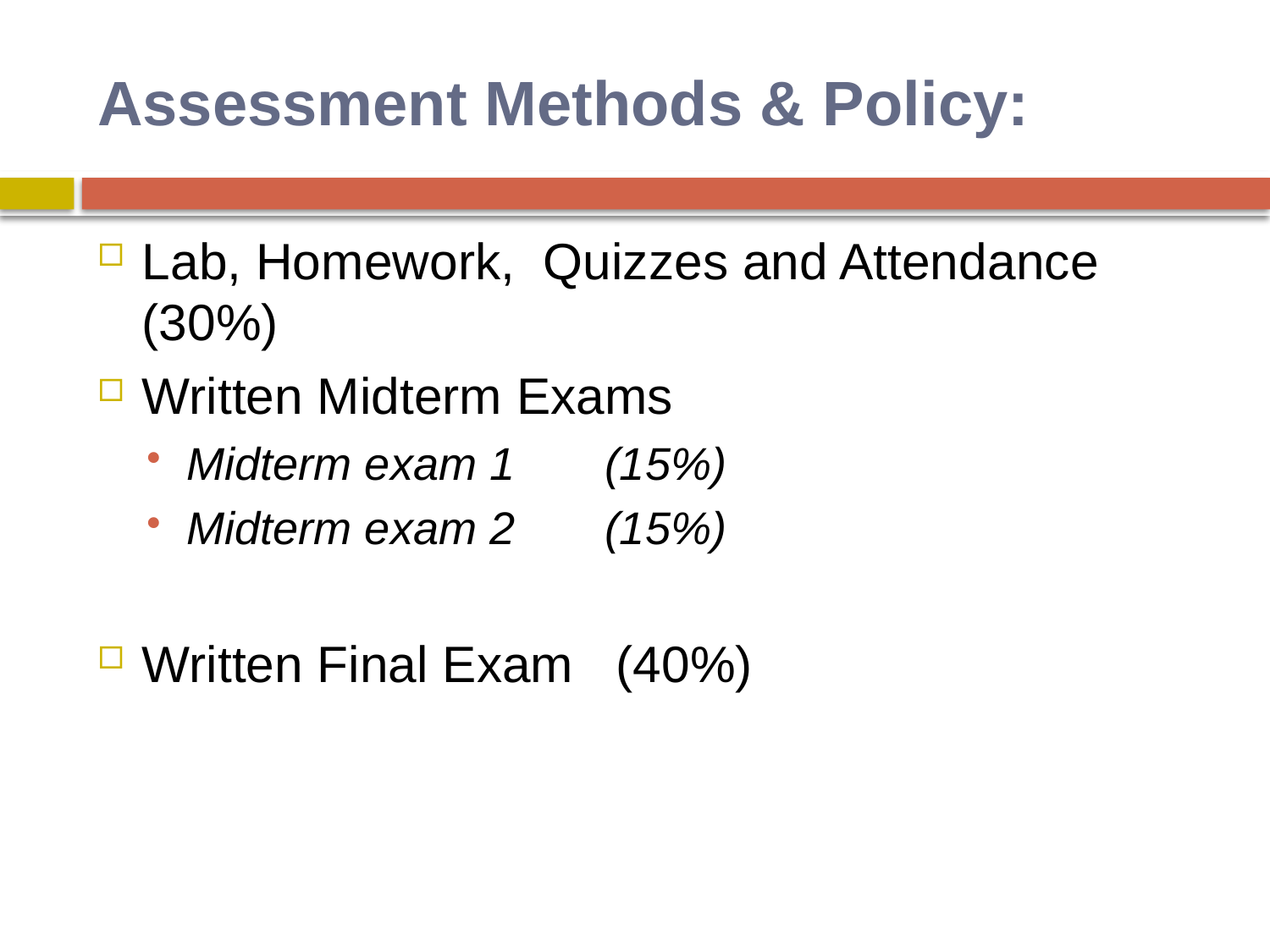

# Assessment Methods & Policy:
Lab, Homework,  Quizzes and Attendance (30%)
Written Midterm Exams
Midterm exam 1       (15%)
Midterm exam 2       (15%)

Written Final Exam   (40%)